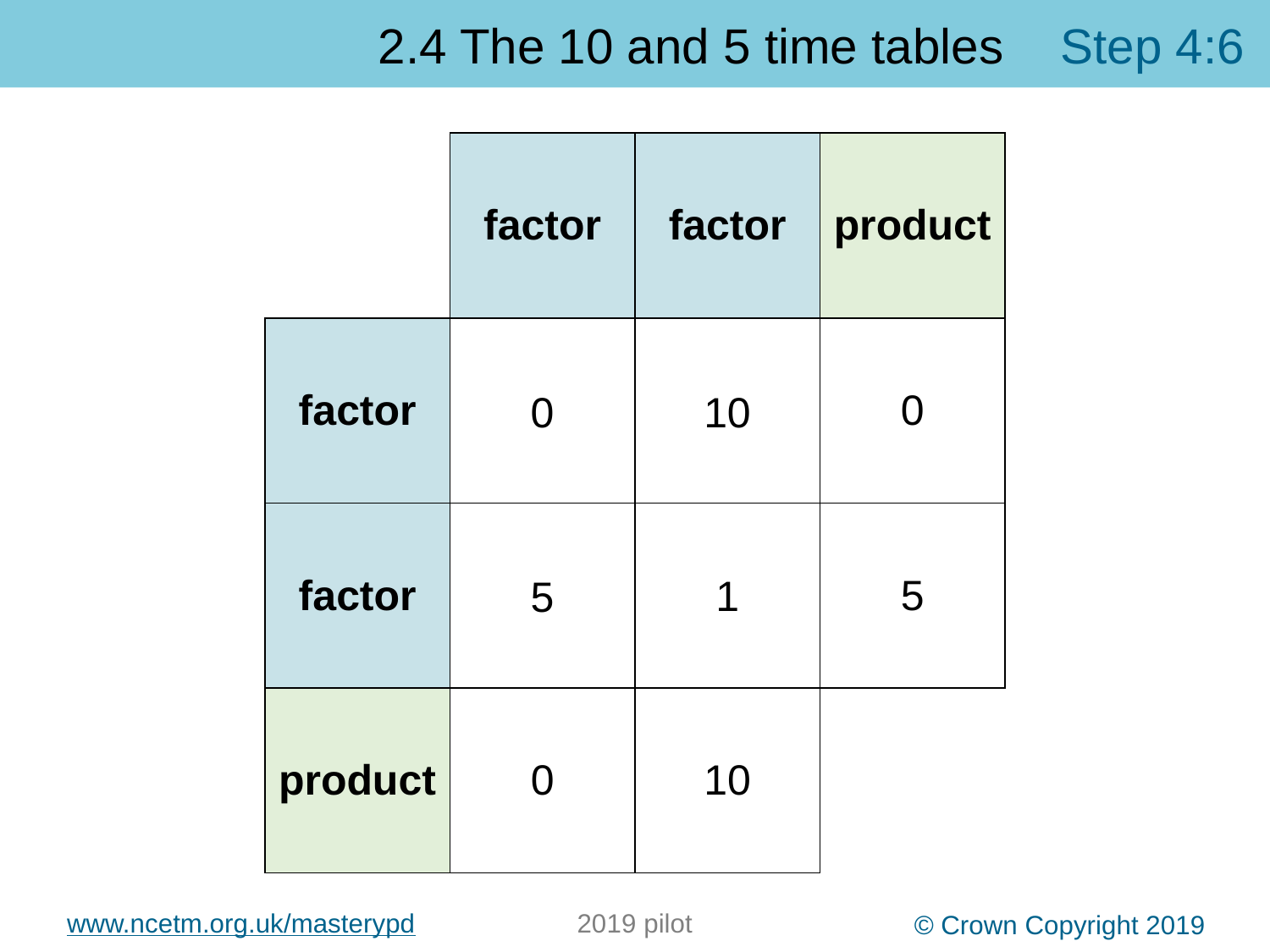

2.4 The 10 and 5 time tables	Step 4:6
|  | factor | factor | product |
| --- | --- | --- | --- |
| factor |  |  | 0 |
| factor |  |  | 5 |
| product | 0 | 10 |  |
10
0
1
5